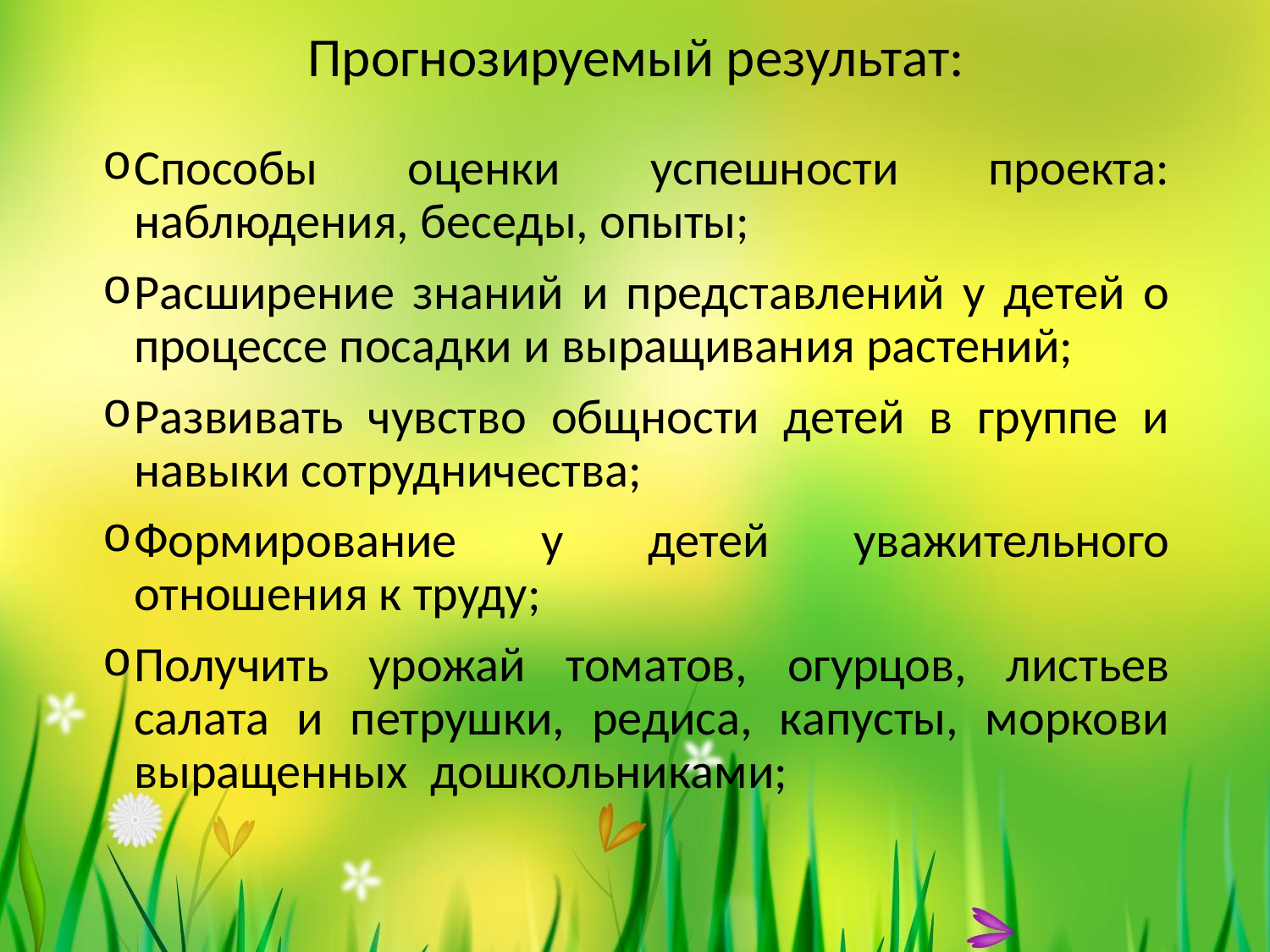

# Прогнозируемый результат:
Способы оценки успешности проекта: наблюдения, беседы, опыты;
Расширение знаний и представлений у детей о процессе посадки и выращивания растений;
Развивать чувство общности детей в группе и навыки сотрудничества;
Формирование у детей уважительного отношения к труду;
Получить урожай томатов, огурцов, листьев салата и петрушки, редиса, капусты, моркови выращенных  дошкольниками;